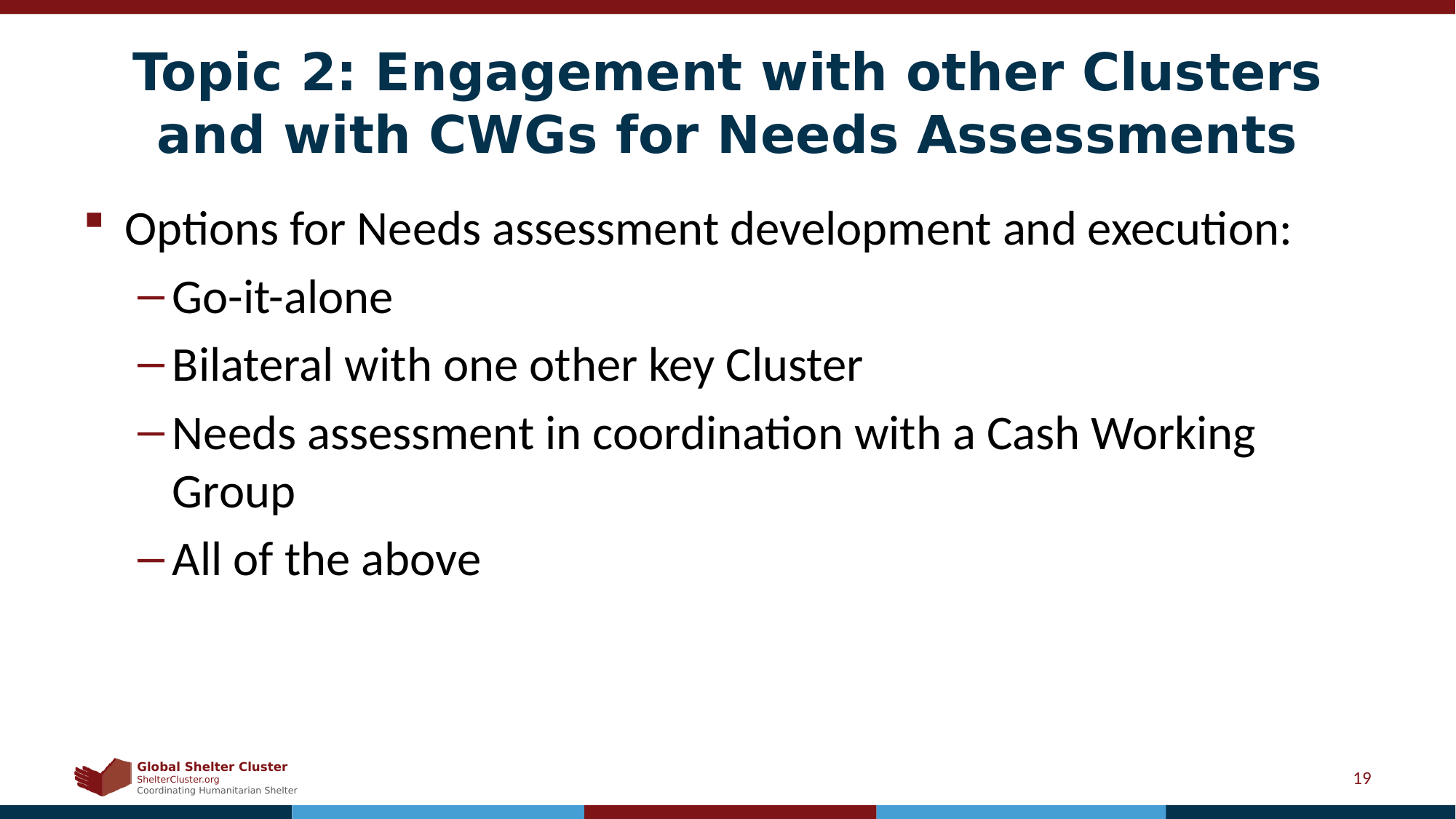

# Topic 2: Engagement with other Clusters and with CWGs for Needs Assessments
Options for Needs assessment development and execution:
Go-it-alone
Bilateral with one other key Cluster
Needs assessment in coordination with a Cash Working Group
All of the above
19